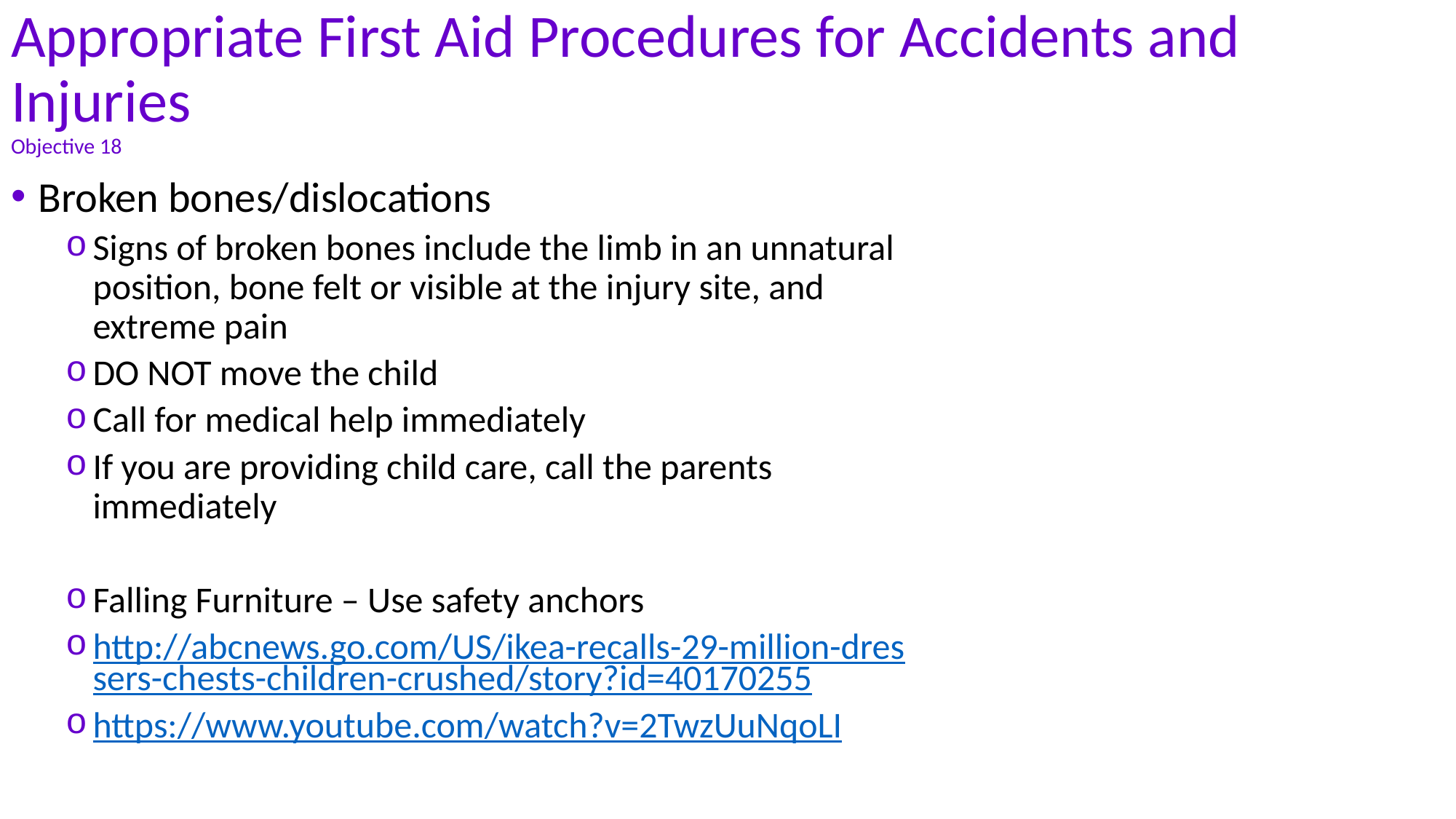

# Appropriate First Aid Procedures for Accidents and Injuries Objective 18
Broken bones/dislocations
Signs of broken bones include the limb in an unnatural position, bone felt or visible at the injury site, and extreme pain
DO NOT move the child
Call for medical help immediately
If you are providing child care, call the parents immediately

Falling Furniture – Use safety anchors
http://abcnews.go.com/US/ikea-recalls-29-million-dressers-chests-children-crushed/story?id=40170255
https://www.youtube.com/watch?v=2TwzUuNqoLI